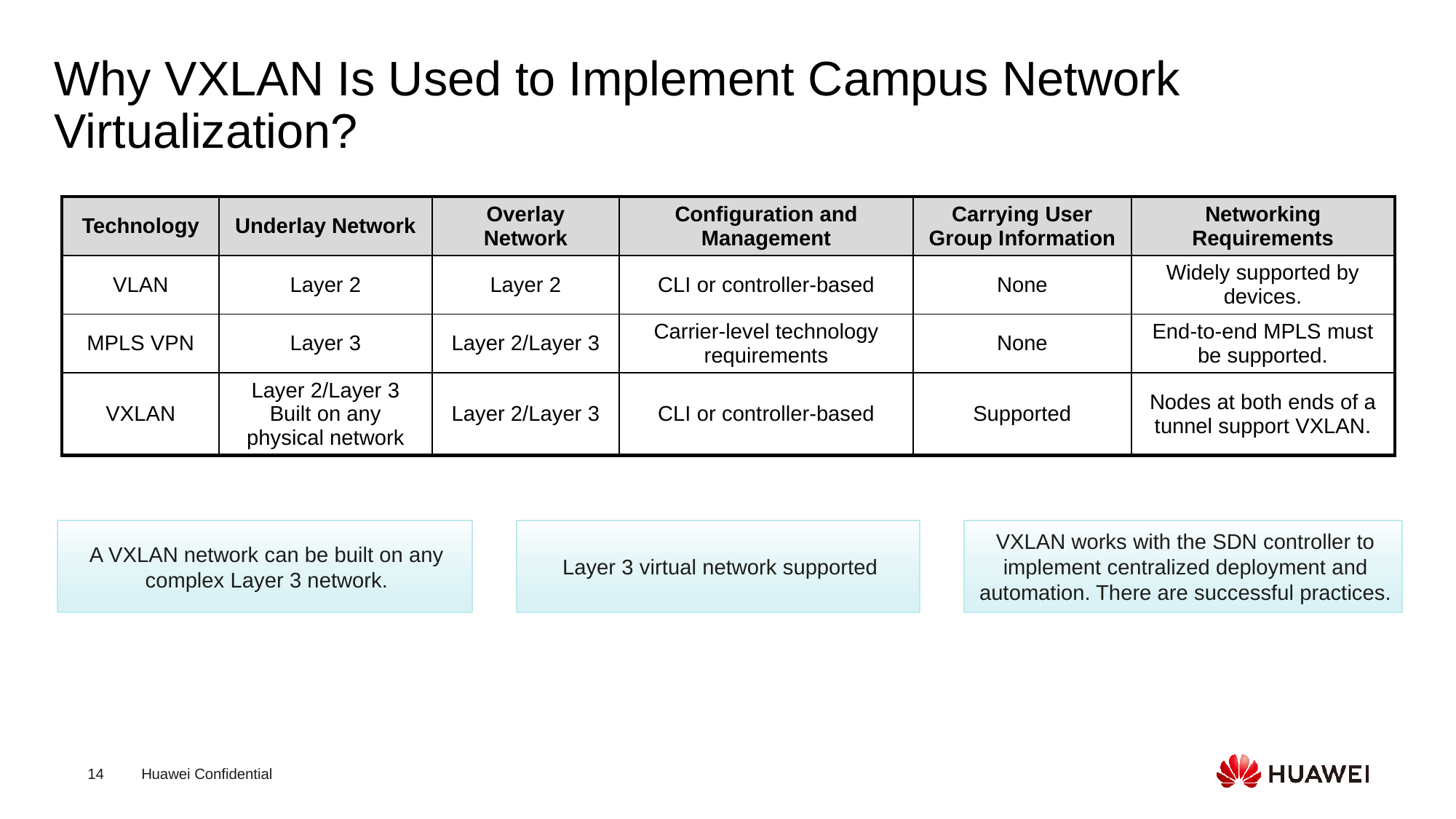

# Why VXLAN Is Used to Implement Campus Network Virtualization?
| Technology | Underlay Network | Overlay Network | Configuration and Management | Carrying User Group Information | Networking Requirements |
| --- | --- | --- | --- | --- | --- |
| VLAN | Layer 2 | Layer 2 | CLI or controller-based | None | Widely supported by devices. |
| MPLS VPN | Layer 3 | Layer 2/Layer 3 | Carrier-level technology requirements | None | End-to-end MPLS must be supported. |
| VXLAN | Layer 2/Layer 3 Built on any physical network | Layer 2/Layer 3 | CLI or controller-based | Supported | Nodes at both ends of a tunnel support VXLAN. |
A VXLAN network can be built on any complex Layer 3 network.
Layer 3 virtual network supported
VXLAN works with the SDN controller to implement centralized deployment and automation. There are successful practices.